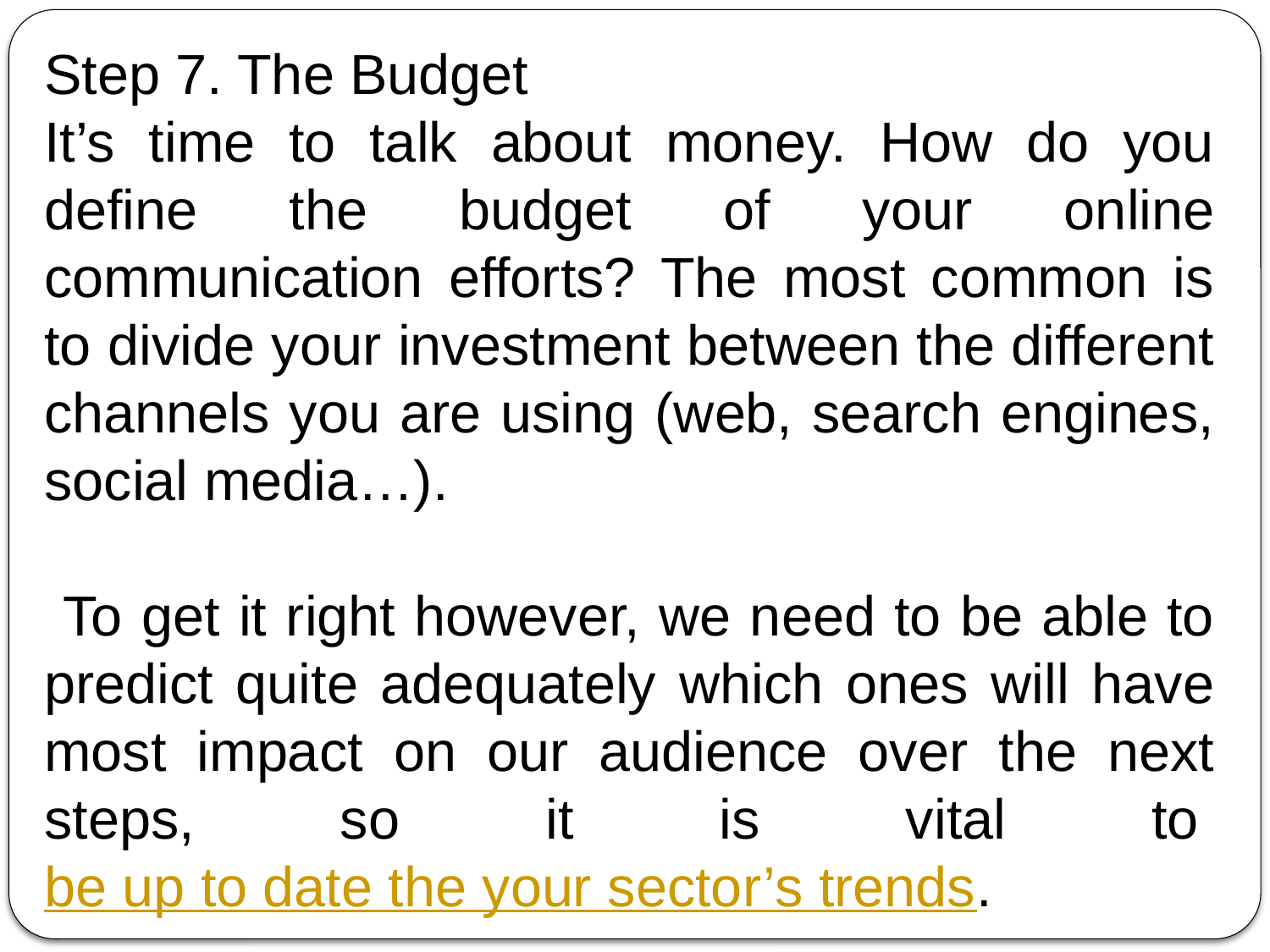

Step 7. The Budget
It’s time to talk about money. How do you define the budget of your online communication efforts? The most common is to divide your investment between the different channels you are using (web, search engines, social media…).

 To get it right however, we need to be able to predict quite adequately which ones will have most impact on our audience over the next steps, so it is vital to be up to date the your sector’s trends.